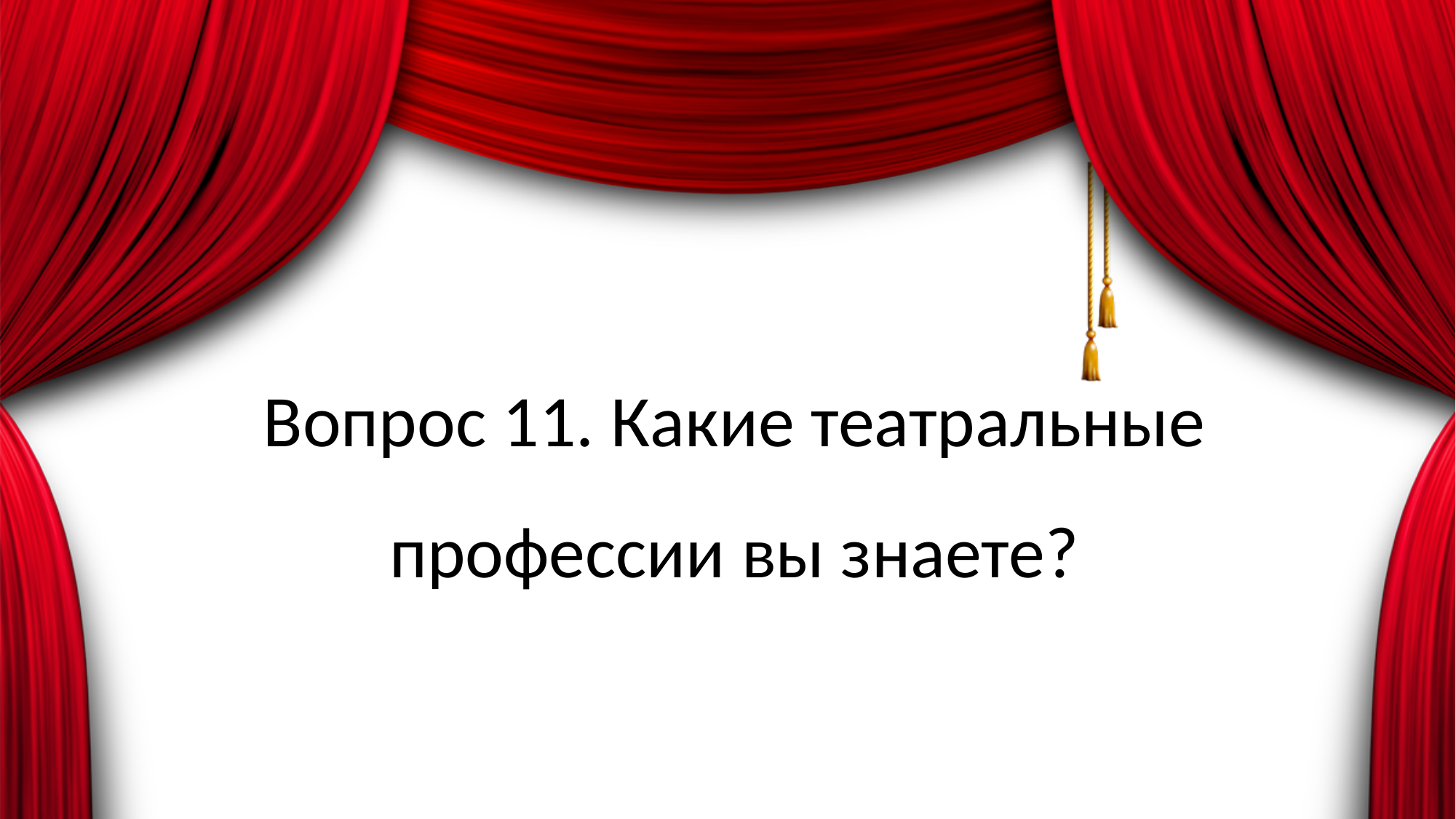

# Вопрос 11. Какие театральные профессии вы знаете?